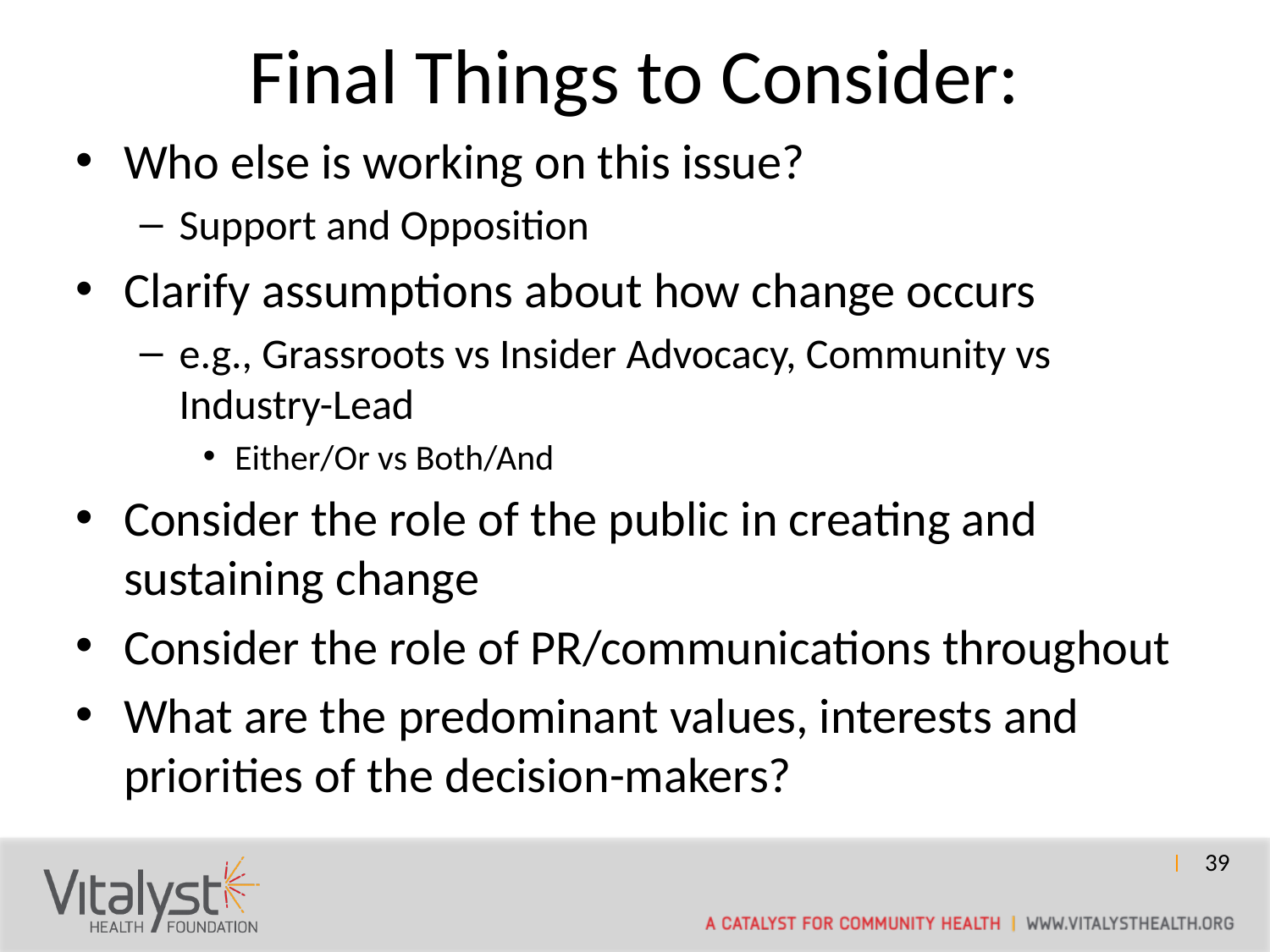

# Final Things to Consider:
Who else is working on this issue?
Support and Opposition
Clarify assumptions about how change occurs
e.g., Grassroots vs Insider Advocacy, Community vs Industry-Lead
Either/Or vs Both/And
Consider the role of the public in creating and sustaining change
Consider the role of PR/communications throughout
What are the predominant values, interests and priorities of the decision-makers?